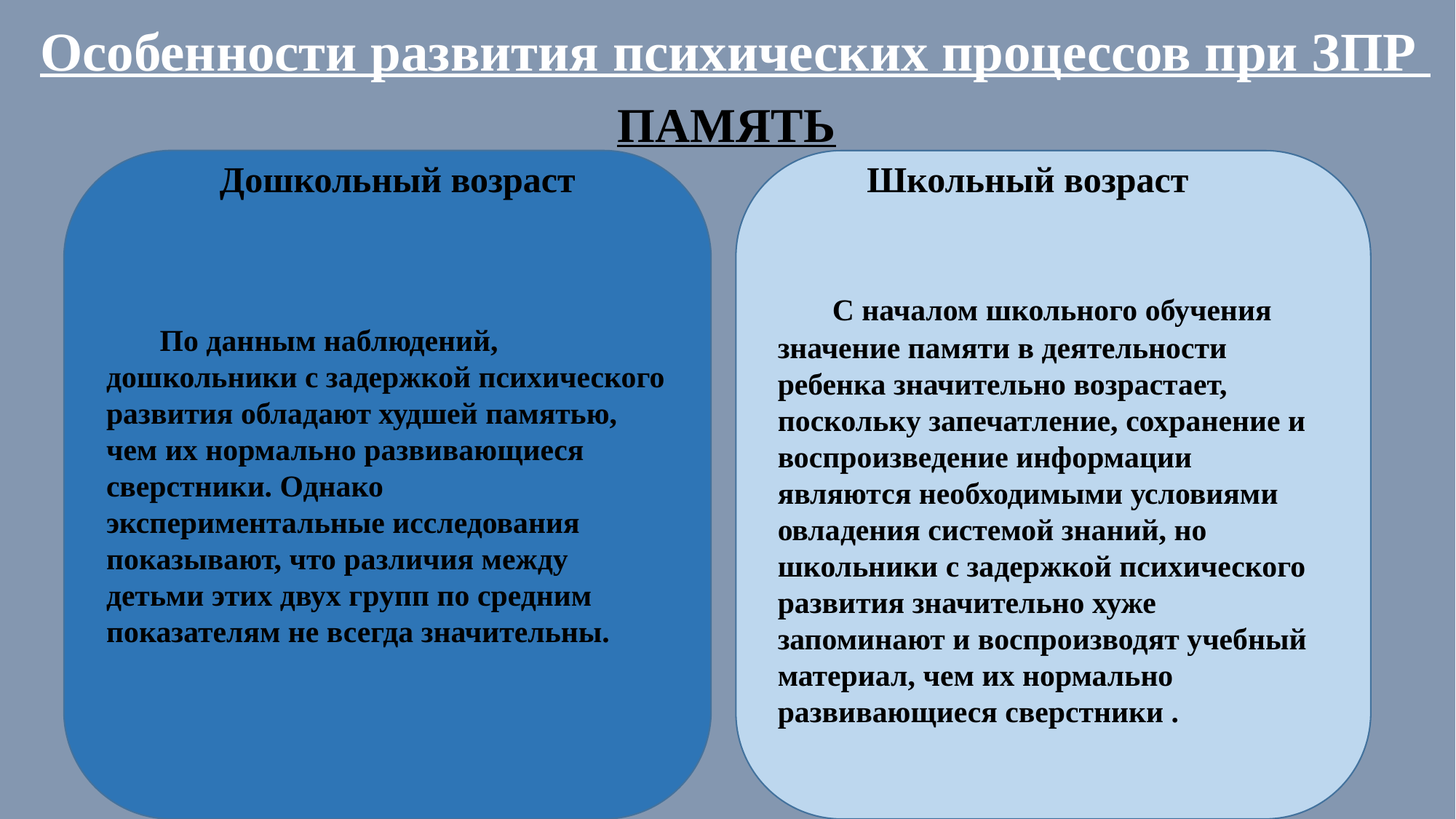

Особенности развития психических процессов при ЗПР

ПАМЯТЬ
       По данным наблюдений, дошкольники с задержкой психического развития обладают худшей памятью, чем их нормально развивающиеся сверстники. Однако экспериментальные исследования показывают, что различия между детьми этих двух групп по средним показателям не всегда значительны.
Дошкольный возраст
Школьный возраст

      С началом школьного обучения значение памяти в деятельности ребенка значительно возрастает, поскольку запечатление, сохранение и воспроизведение информации являются необходимыми условиями овладения системой знаний, но школьники с задержкой психического развития значительно хуже запоминают и воспроизводят учебный материал, чем их нормально развивающиеся сверстники .